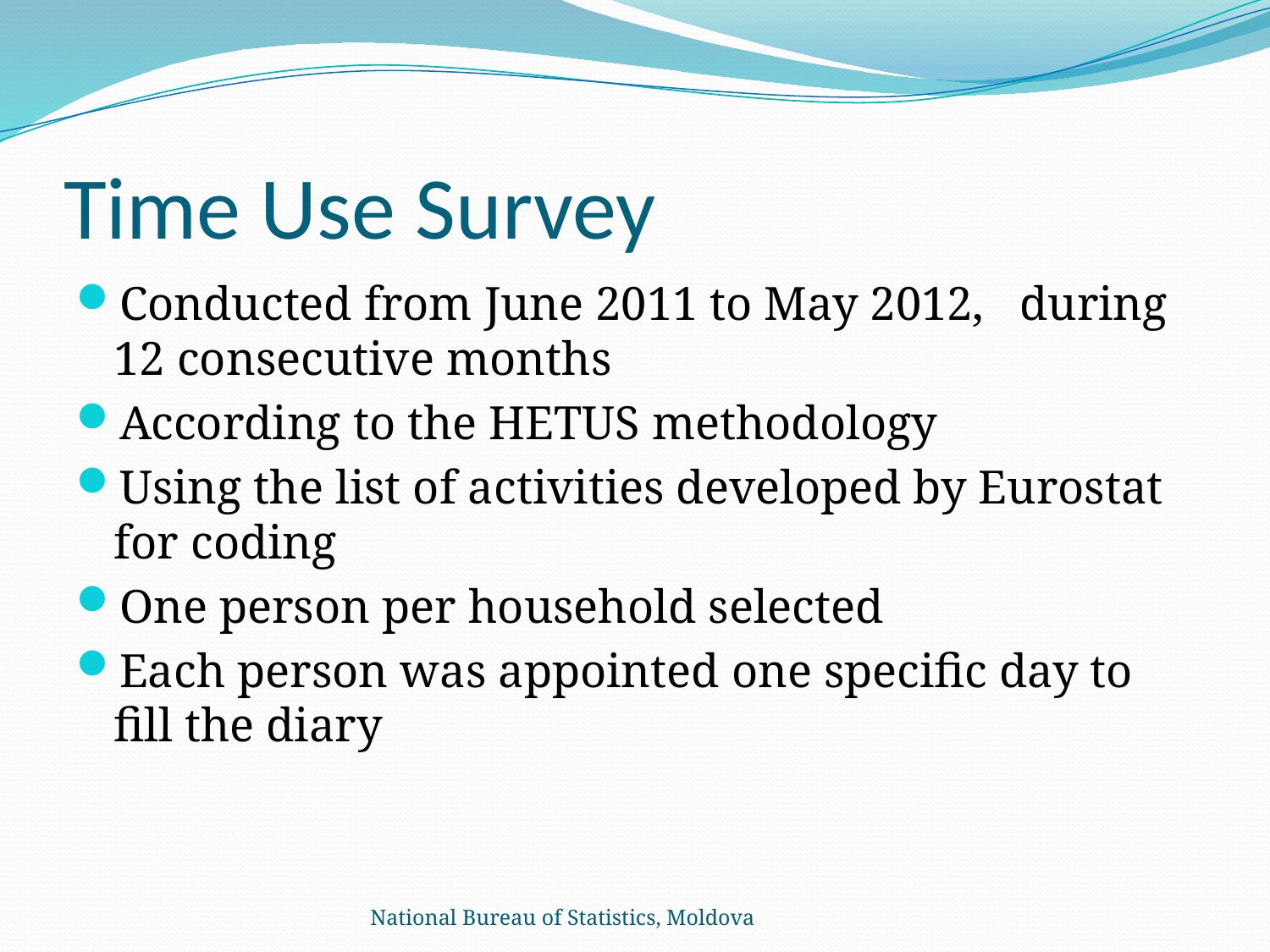

# Time Use Survey
Conducted from June 2011 to May 2012,   during 12 consecutive months
According to the HETUS methodology
Using the list of activities developed by Eurostat for coding
One person per household selected
Each person was appointed one specific day to fill the diary
National Bureau of Statistics, Moldova